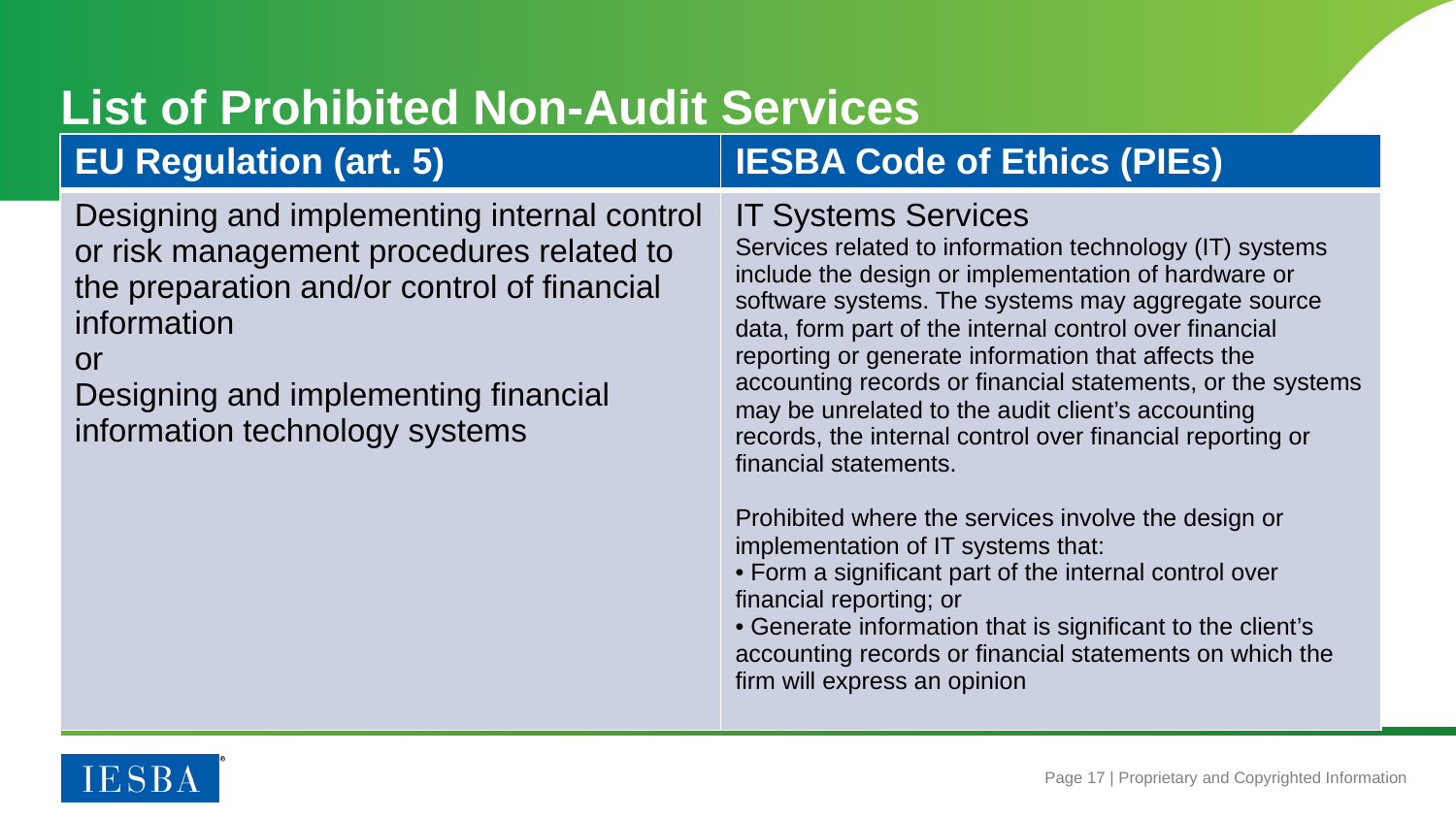

# List of Prohibited Non-Audit Services
| EU Regulation (art. 5) | IESBA Code of Ethics (PIEs) |
| --- | --- |
| Designing and implementing internal control or risk management procedures related to the preparation and/or control of financial information or Designing and implementing financial information technology systems | IT Systems Services Services related to information technology (IT) systems include the design or implementation of hardware or software systems. The systems may aggregate source data, form part of the internal control over financial reporting or generate information that affects the accounting records or financial statements, or the systems may be unrelated to the audit client’s accounting records, the internal control over financial reporting or financial statements. Prohibited where the services involve the design or implementation of IT systems that: • Form a significant part of the internal control over financial reporting; or • Generate information that is significant to the client’s accounting records or financial statements on which the firm will express an opinion |